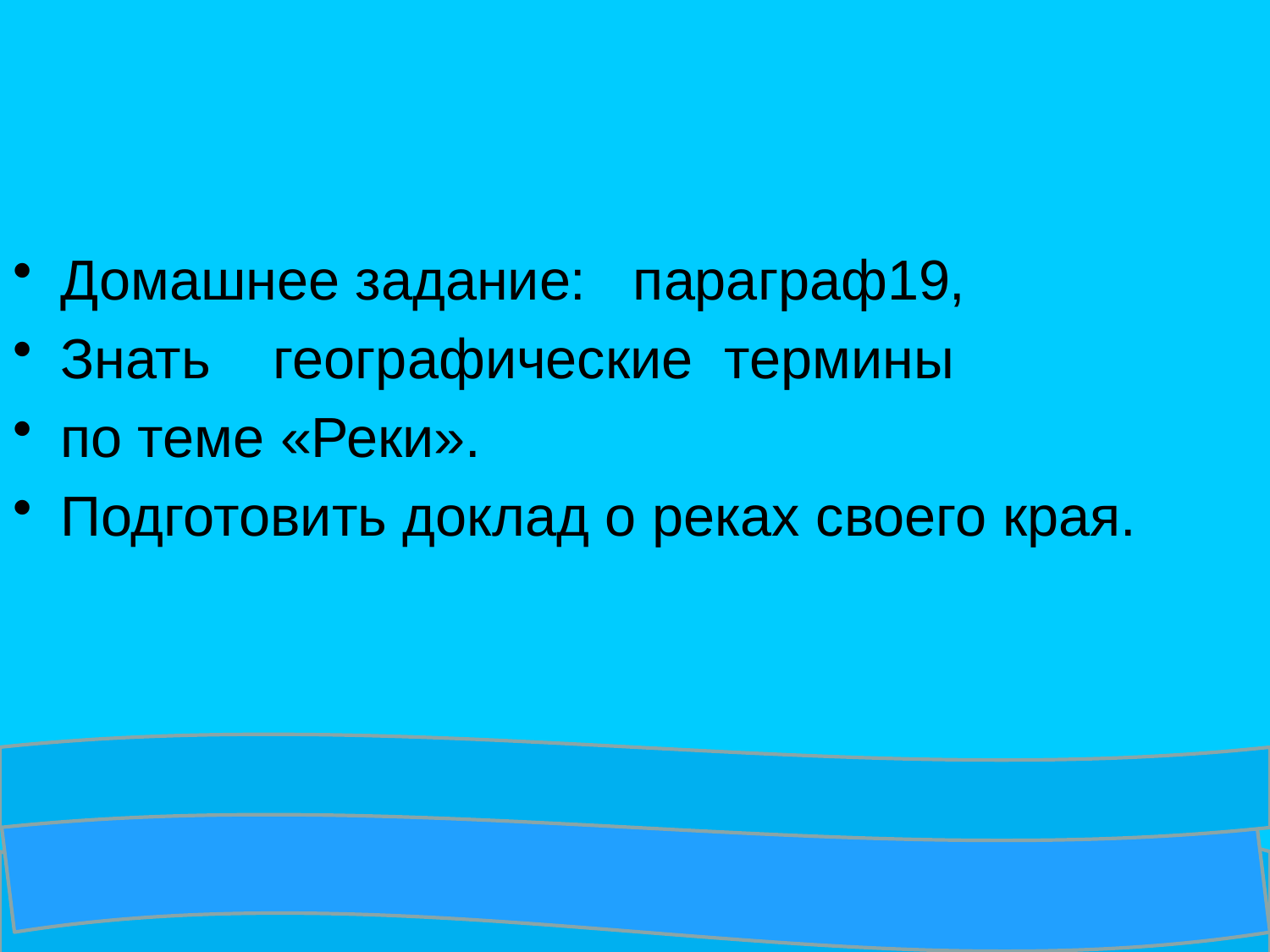

Домашнее задание:   параграф19,
Знать    географические  термины
по теме «Реки».
Подготовить доклад о реках своего края.
#